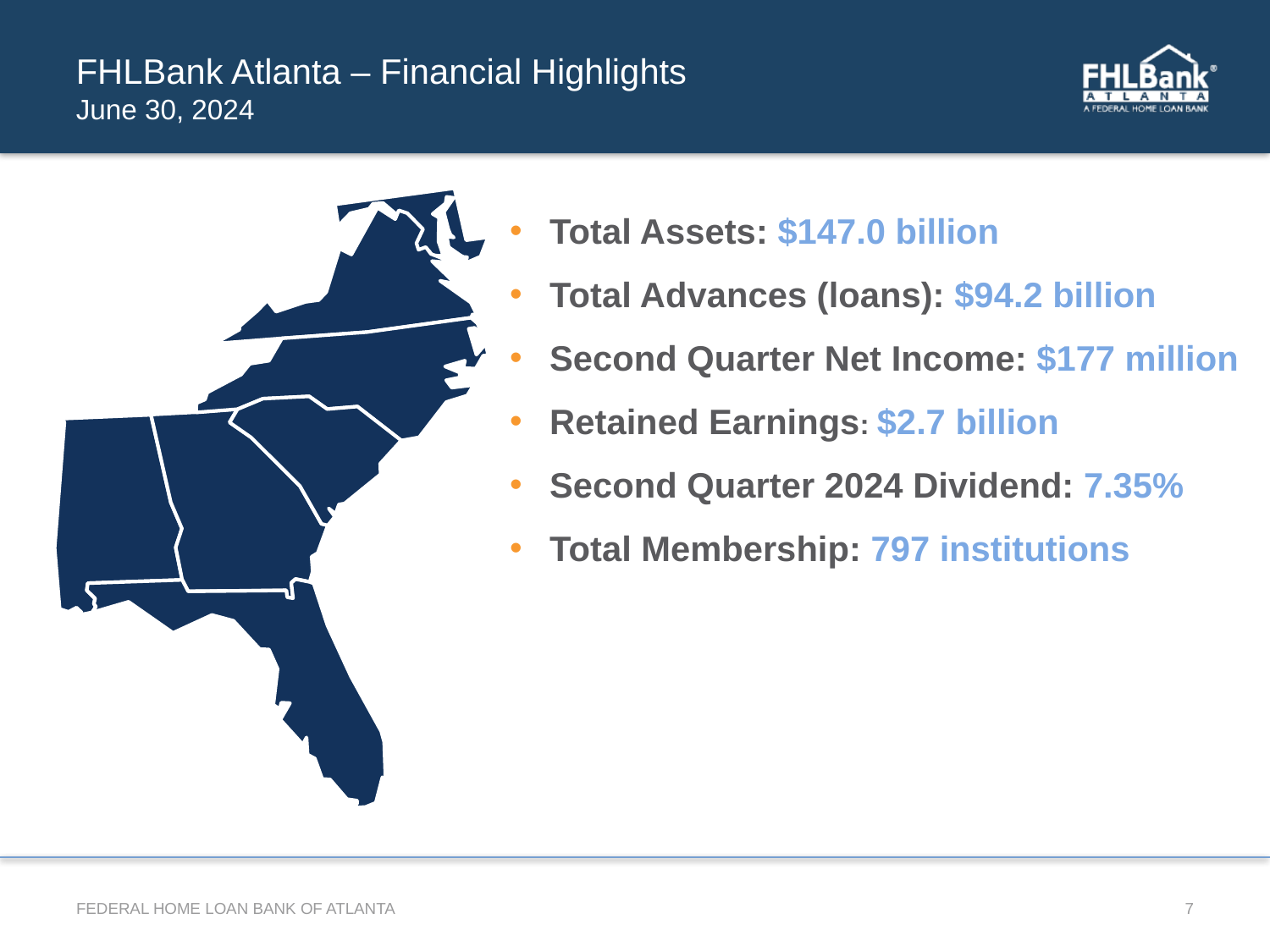

# FHLBank Atlanta – Financial Highlights June 30, 2024

Total Assets: $147.0 billion
Total Advances (loans): $94.2 billion
Second Quarter Net Income: $177 million
Retained Earnings: $2.7 billion
Second Quarter 2024 Dividend: 7.35%
Total Membership: 797 institutions
FEDERAL HOME LOAN BANK OF ATLANTA
7